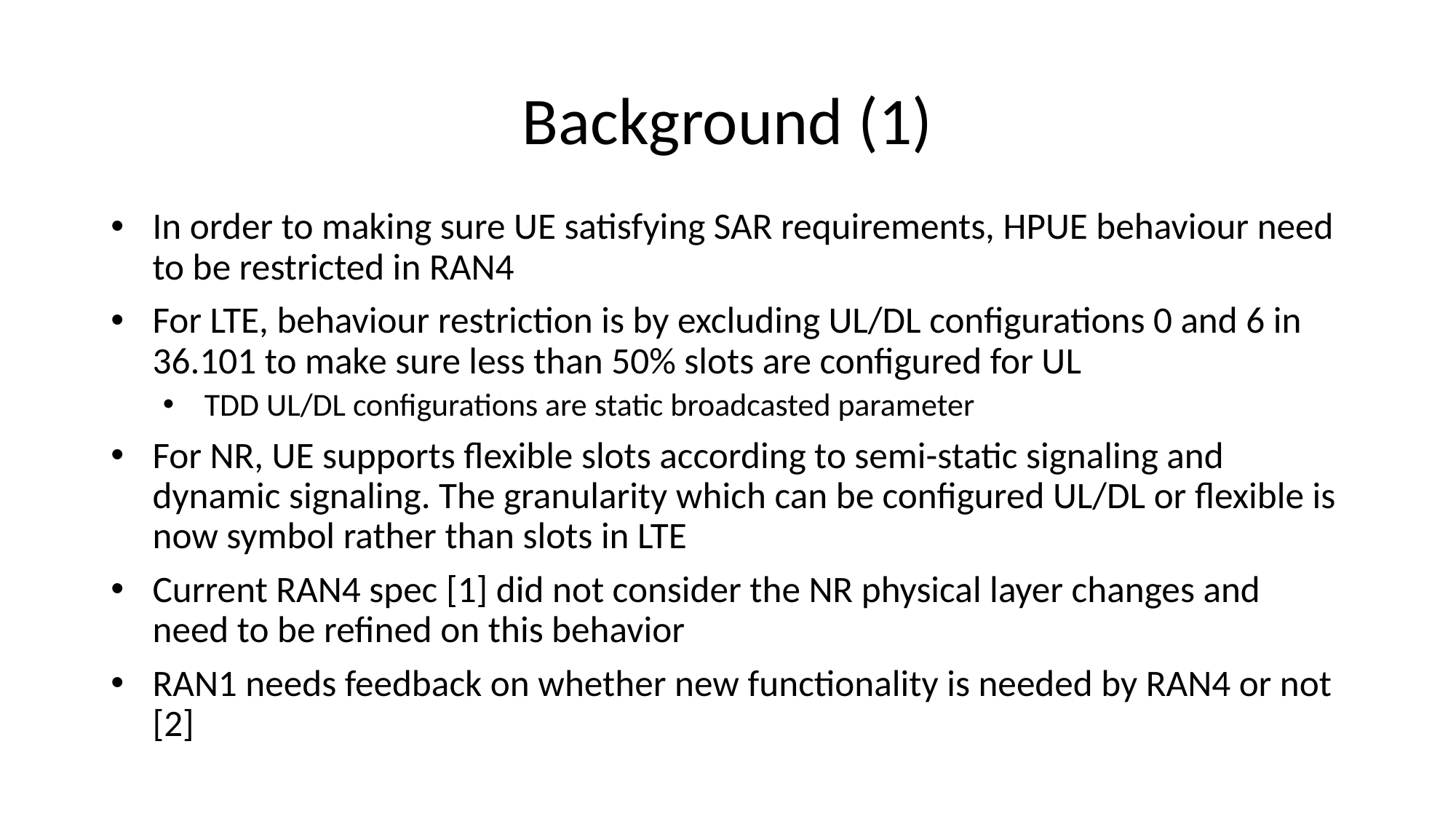

# Background (1)
In order to making sure UE satisfying SAR requirements, HPUE behaviour need to be restricted in RAN4
For LTE, behaviour restriction is by excluding UL/DL configurations 0 and 6 in 36.101 to make sure less than 50% slots are configured for UL
TDD UL/DL configurations are static broadcasted parameter
For NR, UE supports flexible slots according to semi-static signaling and dynamic signaling. The granularity which can be configured UL/DL or flexible is now symbol rather than slots in LTE
Current RAN4 spec [1] did not consider the NR physical layer changes and need to be refined on this behavior
RAN1 needs feedback on whether new functionality is needed by RAN4 or not [2]